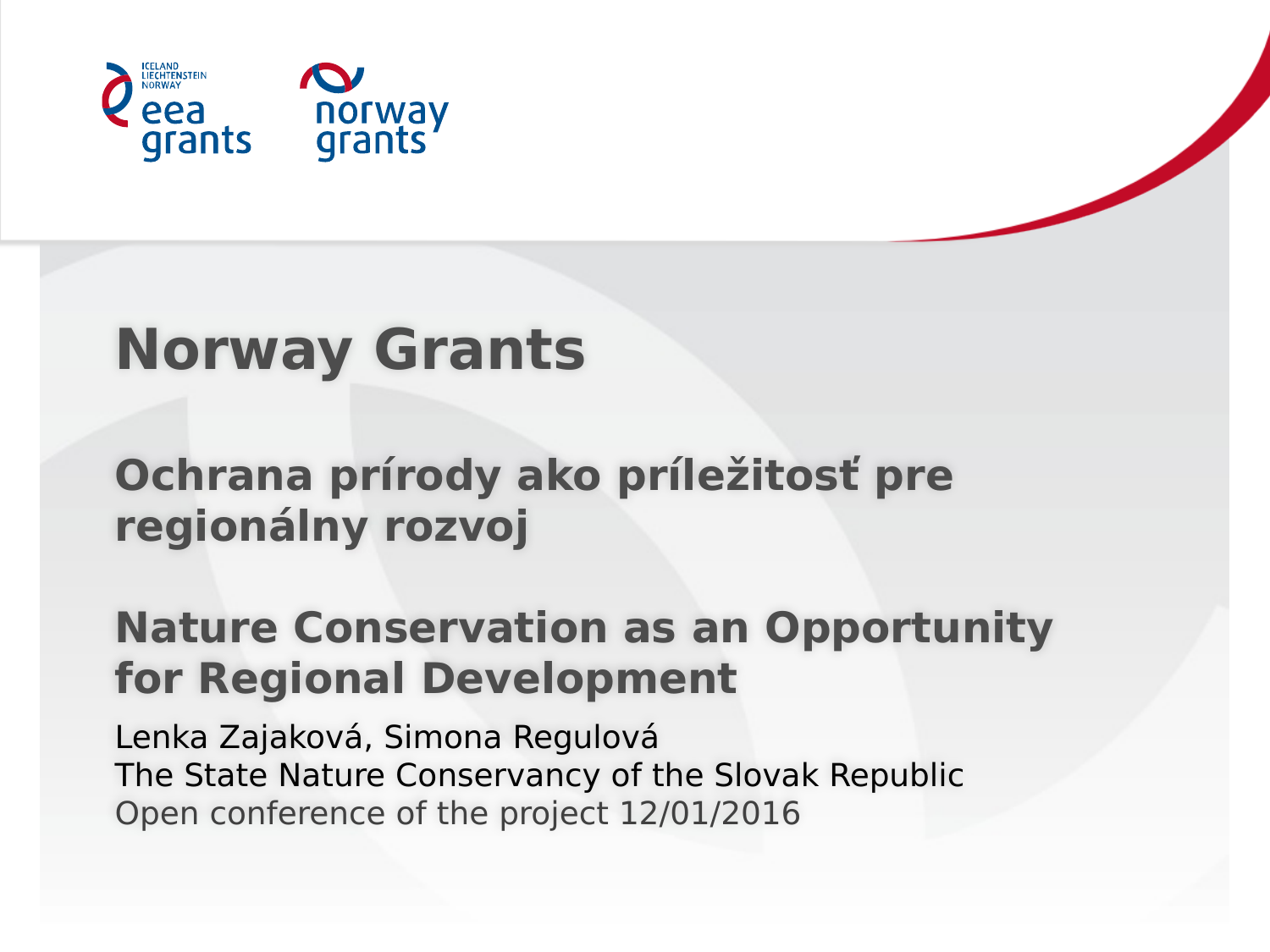

Norway Grants

Ochrana prírody ako príležitosť pre regionálny rozvoj

Nature Conservation as an Opportunity for Regional Development
Lenka Zajaková, Simona Regulová
The State Nature Conservancy of the Slovak Republic
Open conference of the project 12/01/2016